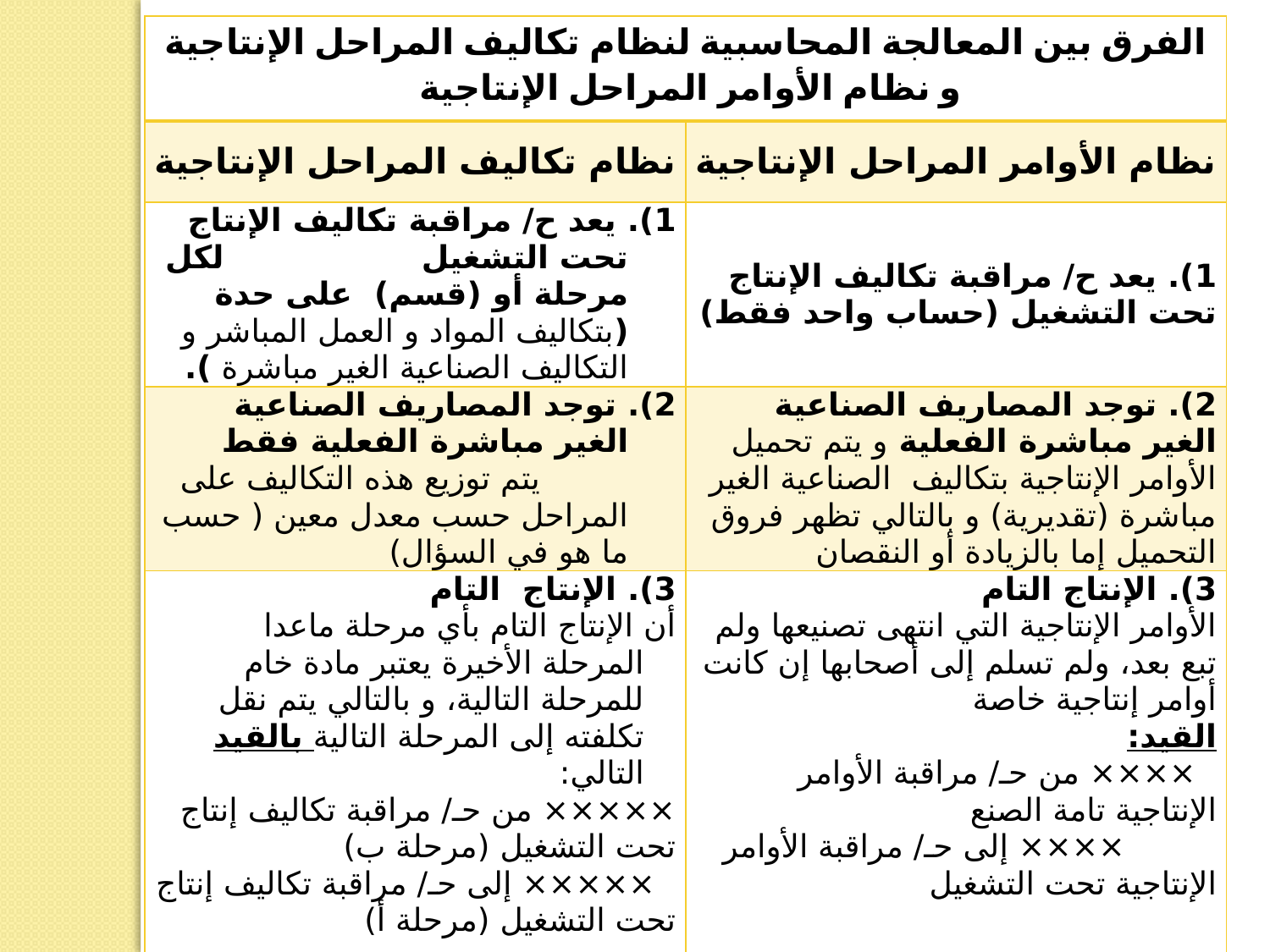

| الفرق بين المعالجة المحاسبية لنظام تكاليف المراحل الإنتاجية و نظام الأوامر المراحل الإنتاجية |  |
| --- | --- |
| نظام تكاليف المراحل الإنتاجية | نظام الأوامر المراحل الإنتاجية |
| 1). يعد ح/ مراقبة تكاليف الإنتاج تحت التشغيل لكل مرحلة أو (قسم) على حدة (بتكاليف المواد و العمل المباشر و التكاليف الصناعية الغير مباشرة ). | 1). يعد ح/ مراقبة تكاليف الإنتاج تحت التشغيل (حساب واحد فقط) |
| 2). توجد المصاريف الصناعية الغير مباشرة الفعلية فقط يتم توزيع هذه التكاليف على المراحل حسب معدل معين ( حسب ما هو في السؤال) | 2). توجد المصاريف الصناعية الغير مباشرة الفعلية و يتم تحميل الأوامر الإنتاجية بتكاليف الصناعية الغير مباشرة (تقديرية) و بالتالي تظهر فروق التحميل إما بالزيادة أو النقصان |
| 3). الإنتاج التام أن الإنتاج التام بأي مرحلة ماعدا المرحلة الأخيرة يعتبر مادة خام للمرحلة التالية، و بالتالي يتم نقل تكلفته إلى المرحلة التالية بالقيد التالي: ××××× من حـ/ مراقبة تكاليف إنتاج تحت التشغيل (مرحلة ب) ××××× إلى حـ/ مراقبة تكاليف إنتاج تحت التشغيل (مرحلة أ) أما تكلفة الإنتاج التام من القسم الأخير أو المرحلة الأخيرة ينتقل إلى حـ / مراقبة الإنتاج التام: ××× من حـ/ مراقبة تكاليف الإنتاج التام ×××× إلى حـ/ الإنتاج تحت التشغيل مرحلة ب | 3). الإنتاج التام الأوامر الإنتاجية التي انتهى تصنيعها ولم تبع بعد، ولم تسلم إلى أصحابها إن كانت أوامر إنتاجية خاصة القيد: ×××× من حـ/ مراقبة الأوامر الإنتاجية تامة الصنع ×××× إلى حـ/ مراقبة الأوامر الإنتاجية تحت التشغيل |